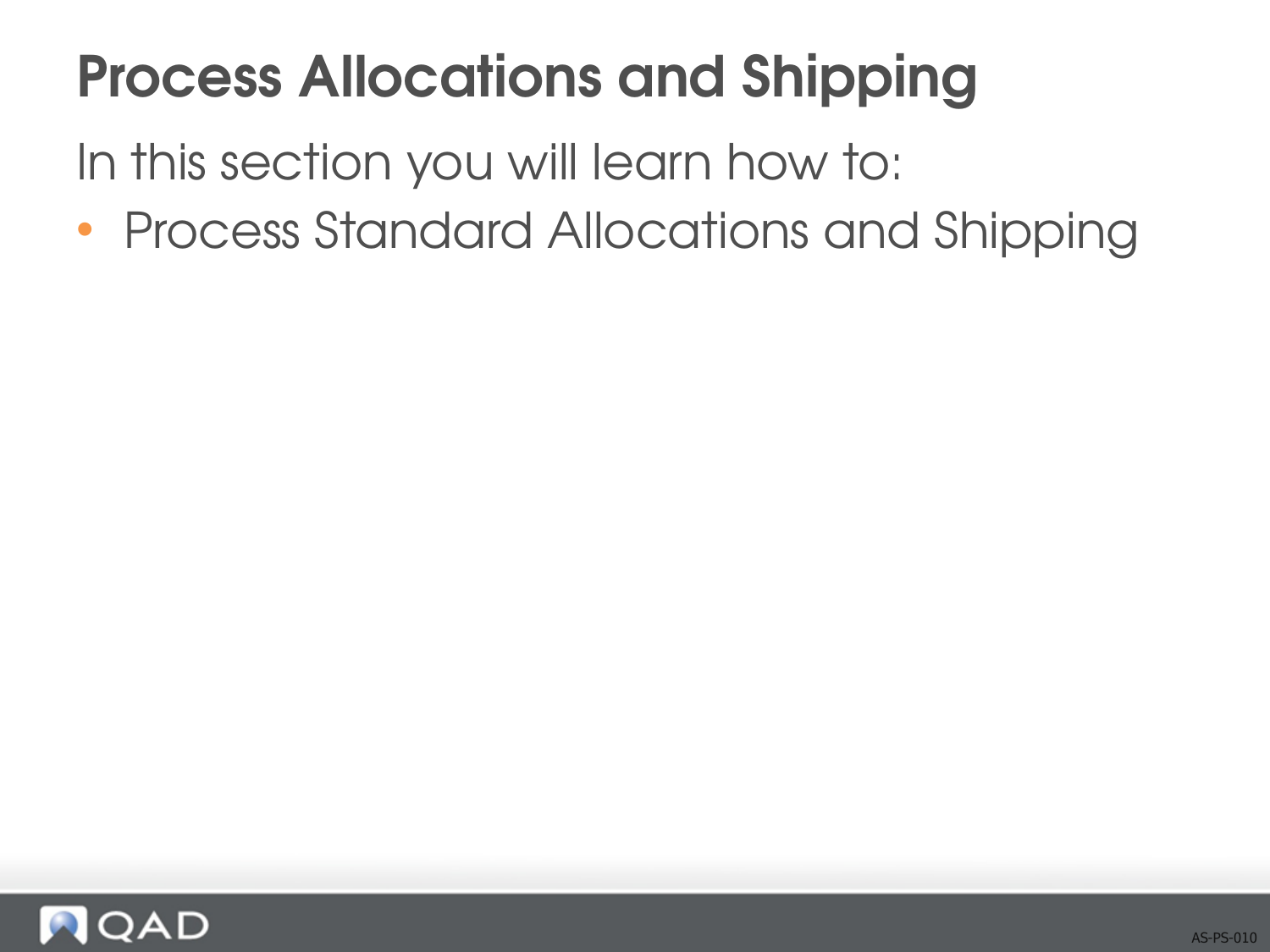

# Process Allocations and Shipping
In this section you will learn how to:
Process Standard Allocations and Shipping

AS-PS-010